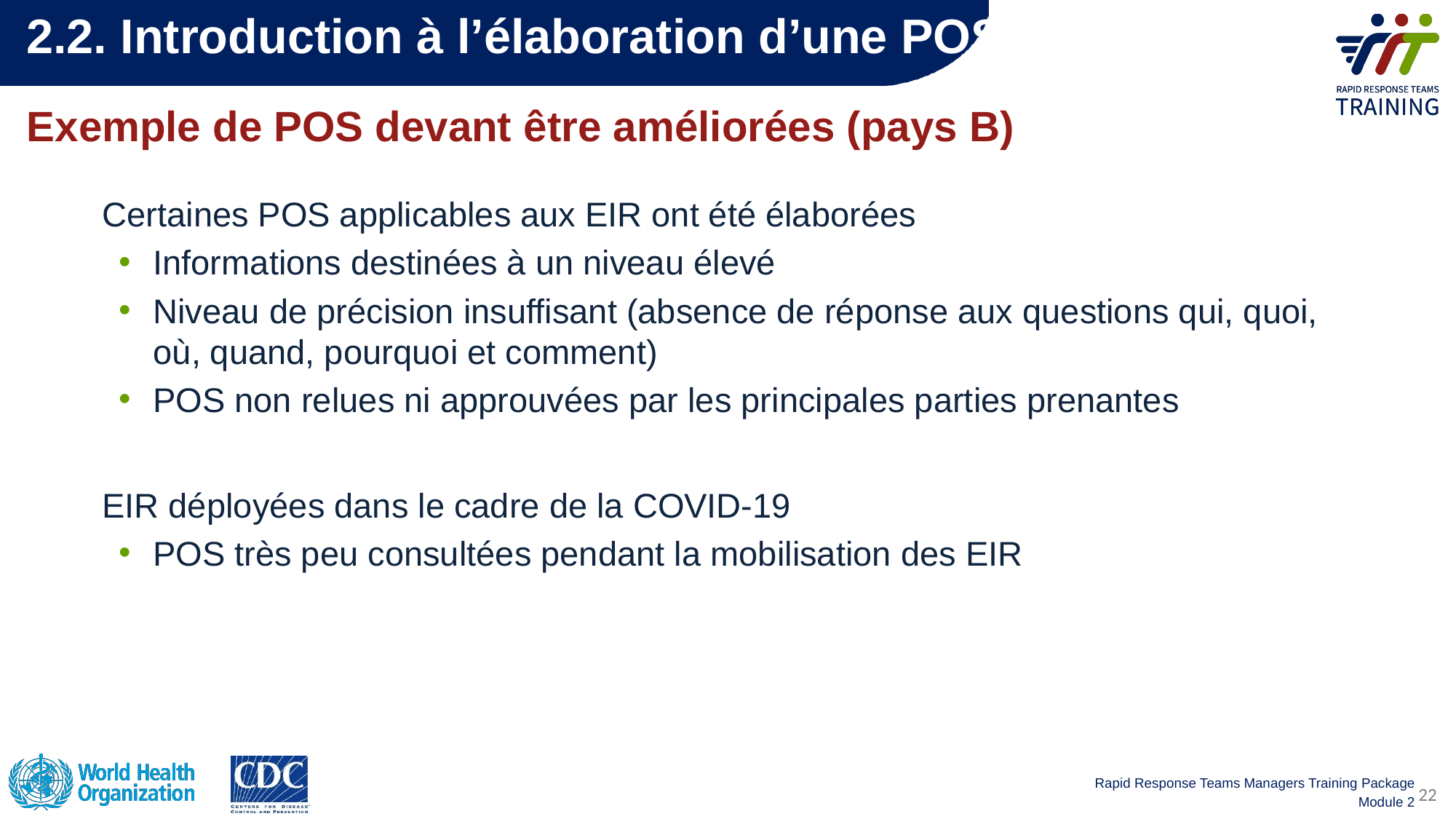

2.2. Introduction à l’élaboration dʼune POS
# Exemple de POS devant être améliorées (pays B)
Certaines POS applicables aux EIR ont été élaborées
Informations destinées à un niveau élevé
Niveau de précision insuffisant (absence de réponse aux questions qui, quoi, où, quand, pourquoi et comment)
POS non relues ni approuvées par les principales parties prenantes

EIR déployées dans le cadre de la COVID-19
POS très peu consultées pendant la mobilisation des EIR
22